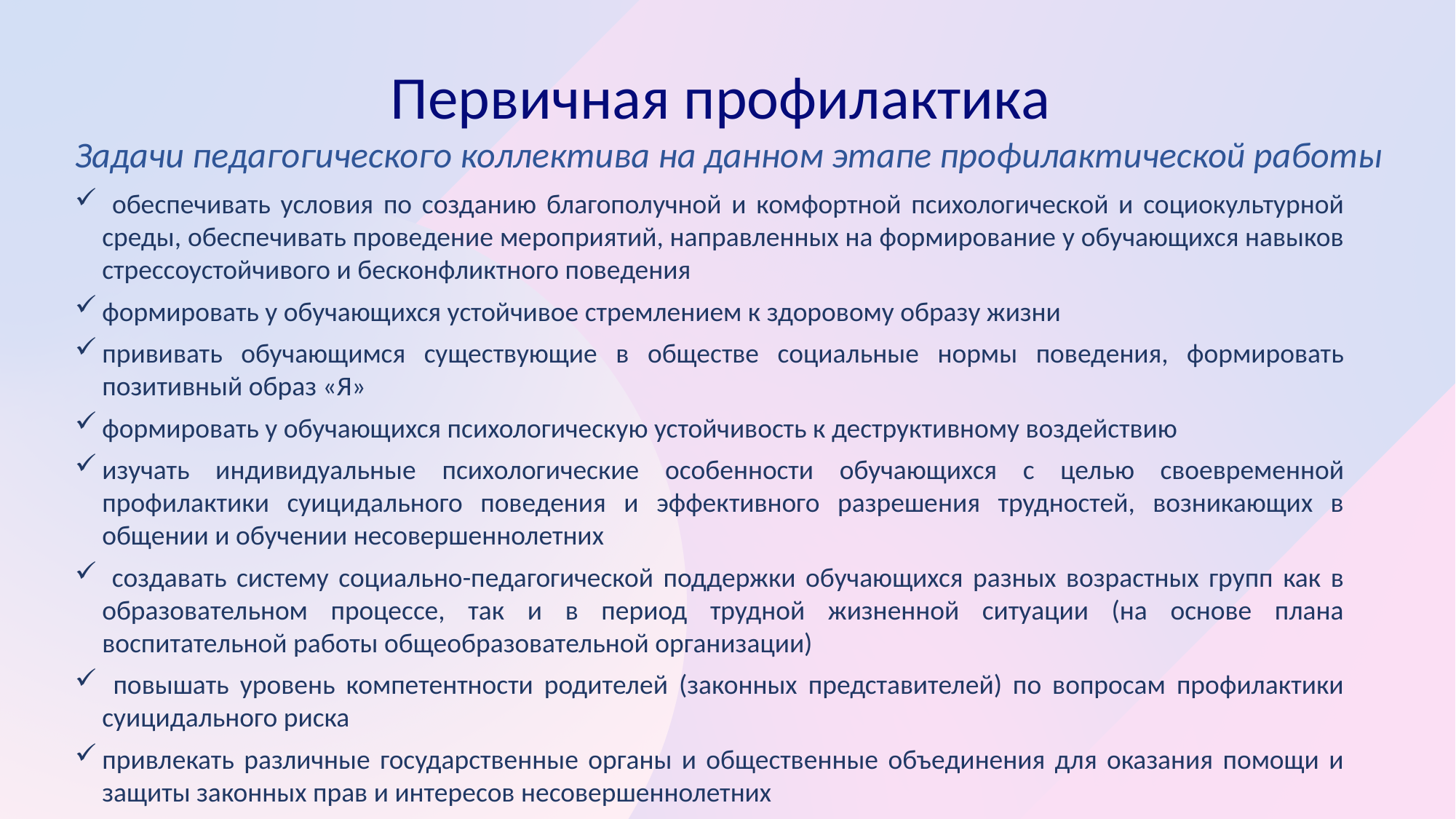

# Первичная профилактика
Задачи педагогического коллектива на данном этапе профилактической работы
 обеспечивать условия по созданию благополучной и комфортной психологической и социокультурной среды, обеспечивать проведение мероприятий, направленных на формирование у обучающихся навыков стрессоустойчивого и бесконфликтного поведения
формировать у обучающихся устойчивое стремлением к здоровому образу жизни
прививать обучающимся существующие в обществе социальные нормы поведения, формировать позитивный образ «Я»
формировать у обучающихся психологическую устойчивость к деструктивному воздействию
изучать индивидуальные психологические особенности обучающихся с целью своевременной профилактики суицидального поведения и эффективного разрешения трудностей, возникающих в общении и обучении несовершеннолетних
 создавать систему социально-педагогической поддержки обучающихся разных возрастных групп как в образовательном процессе, так и в период трудной жизненной ситуации (на основе плана воспитательной работы общеобразовательной организации)
 повышать уровень компетентности родителей (законных представителей) по вопросам профилактики суицидального риска
привлекать различные государственные органы и общественные объединения для оказания помощи и защиты законных прав и интересов несовершеннолетних